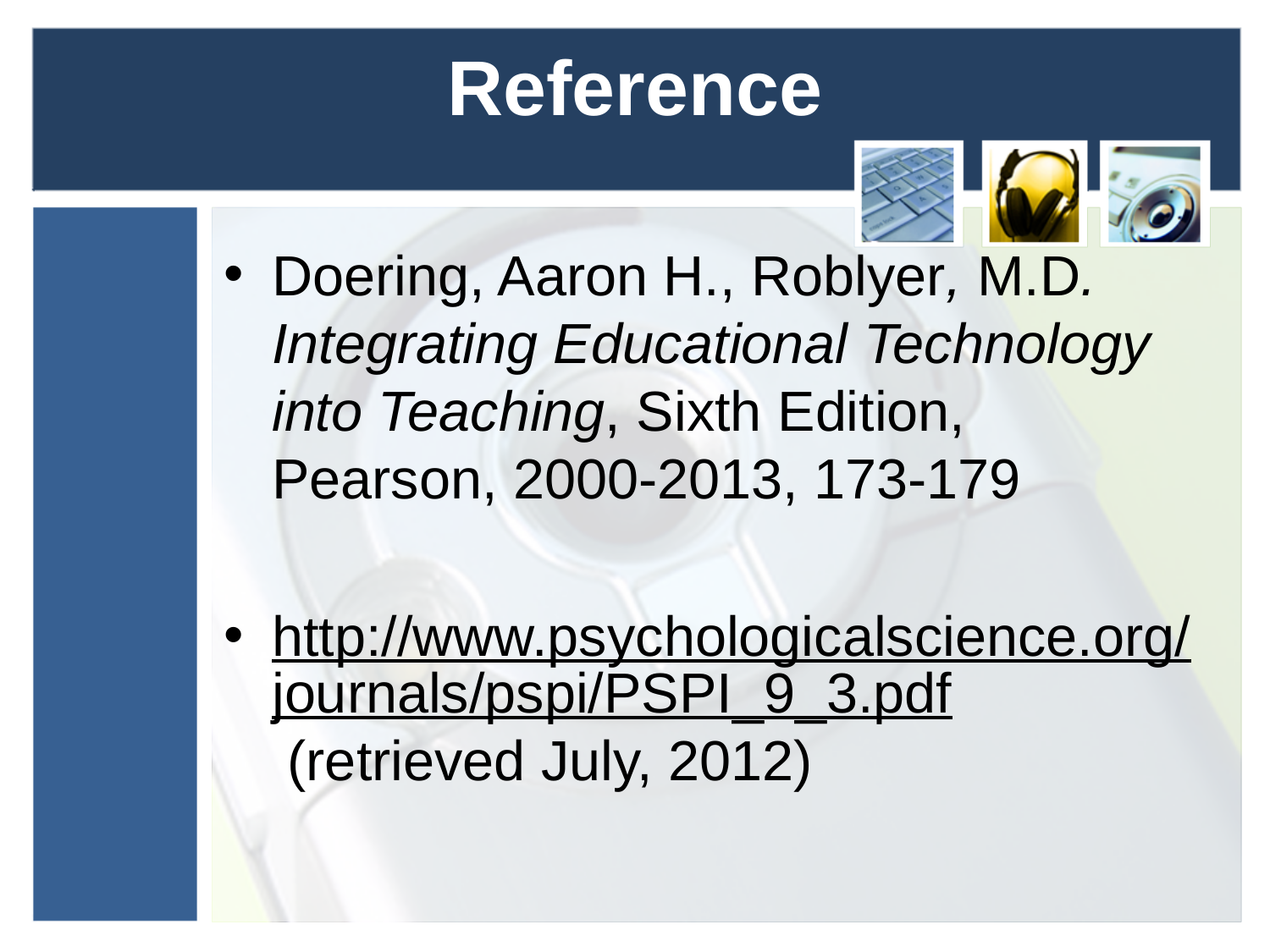

# Reference
Doering, Aaron H., Roblyer, M.D. Integrating Educational Technology into Teaching, Sixth Edition, Pearson, 2000-2013, 173-179

http://www.psychologicalscience.org/journals/pspi/PSPI_9_3.pdf (retrieved July, 2012)